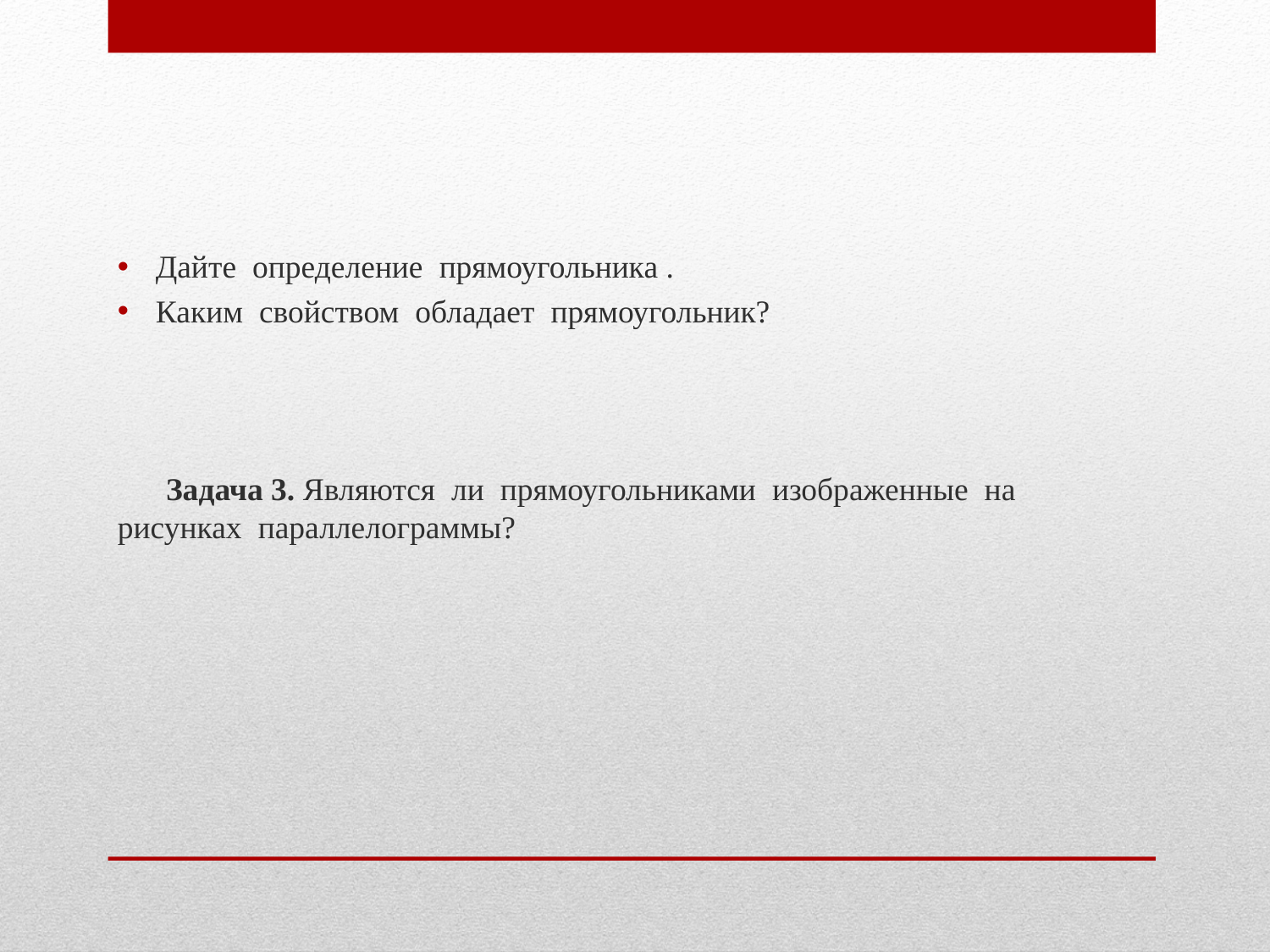

Дайте  определение  прямоугольника .
Каким  свойством  обладает  прямоугольник?

      Задача 3. Являются  ли  прямоугольниками  изображенные  на  рисунках  параллелограммы?